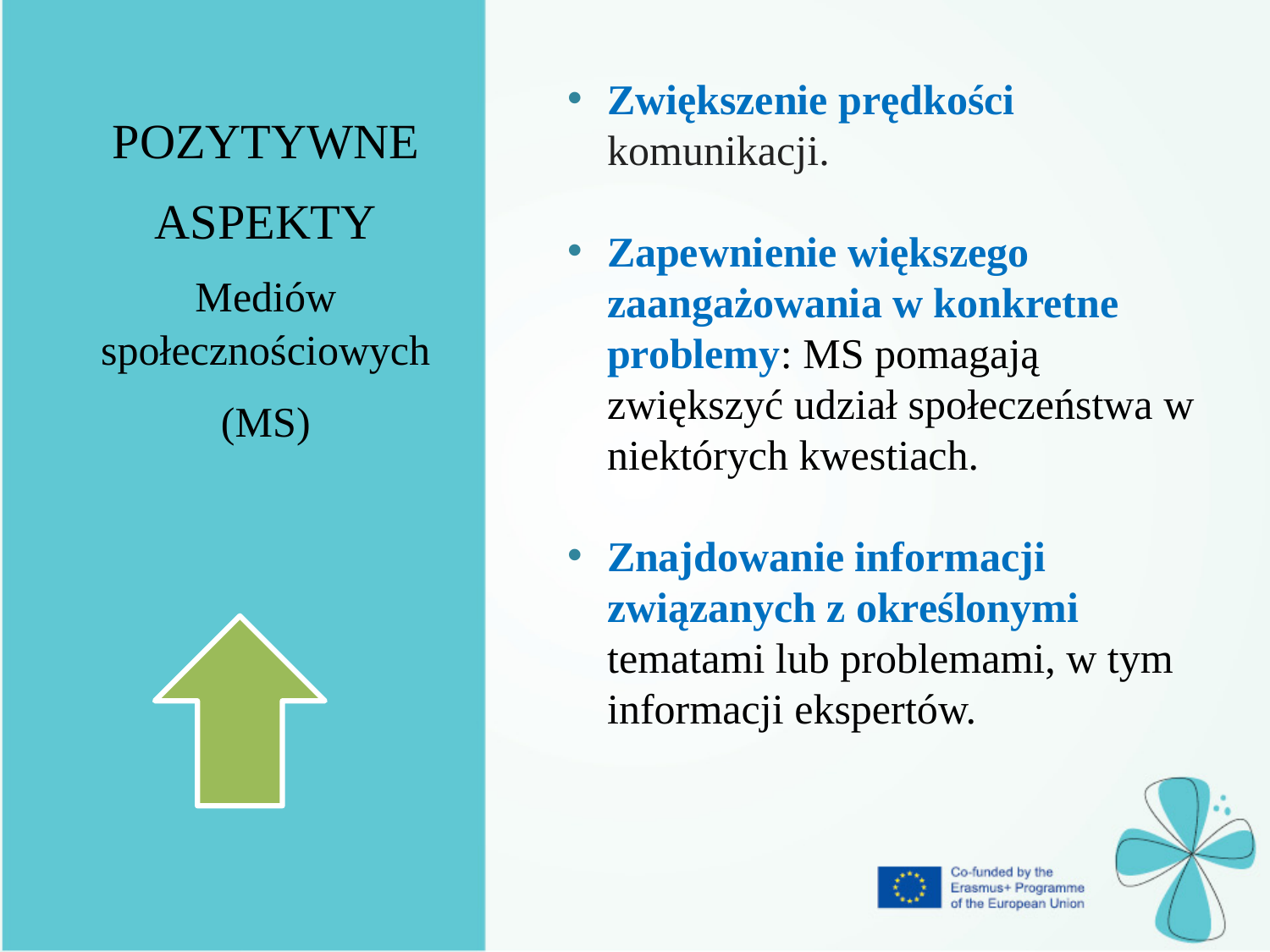

Zwiększenie prędkości komunikacji.

Zapewnienie większego zaangażowania w konkretne problemy: MS pomagają zwiększyć udział społeczeństwa w niektórych kwestiach.

Znajdowanie informacji związanych z określonymi tematami lub problemami, w tym informacji ekspertów.
| Pozytywne aspekty Mediów społecznościowych (MS) |
| --- |